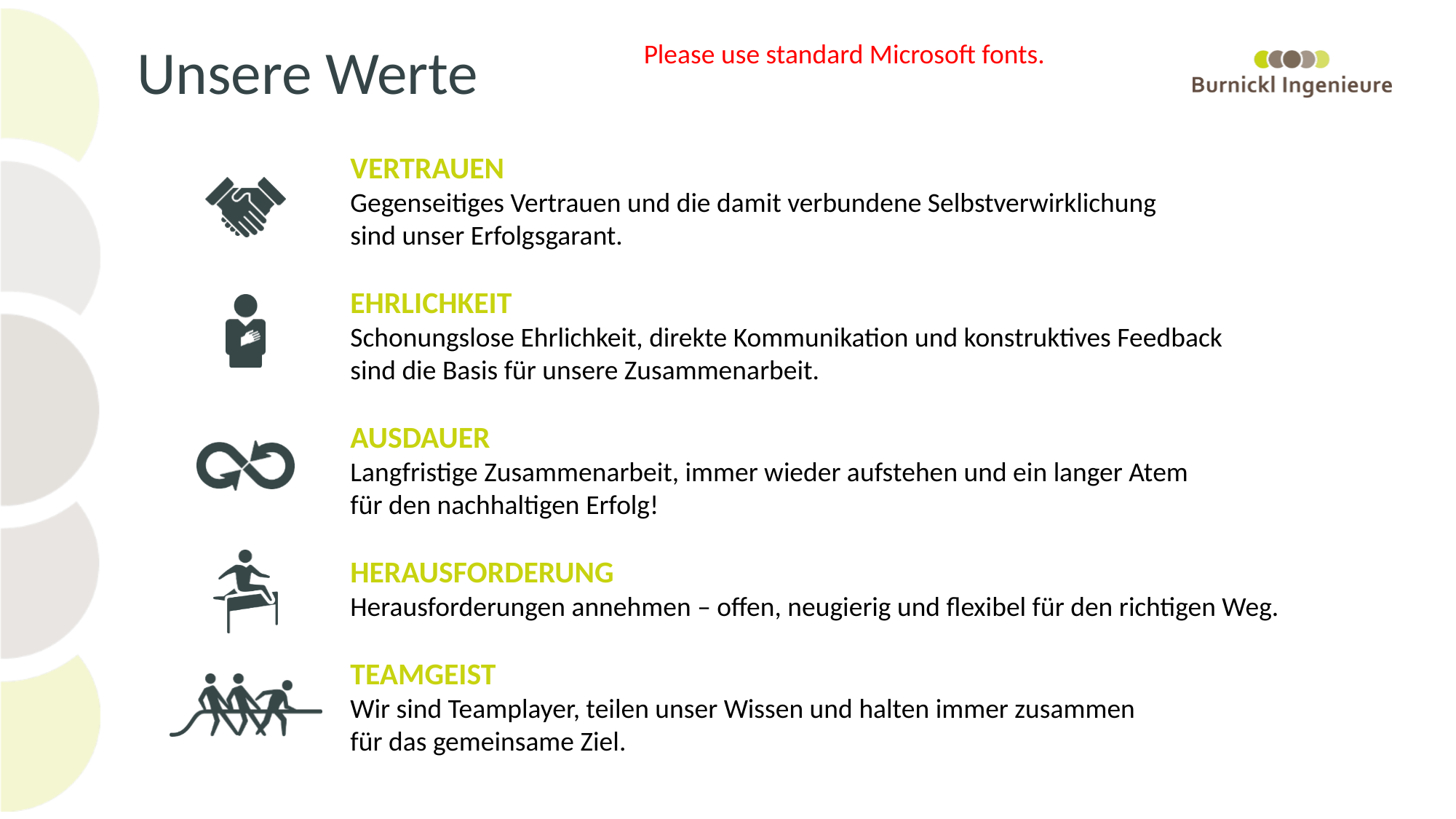

# Unsere Werte
Please use standard Microsoft fonts.